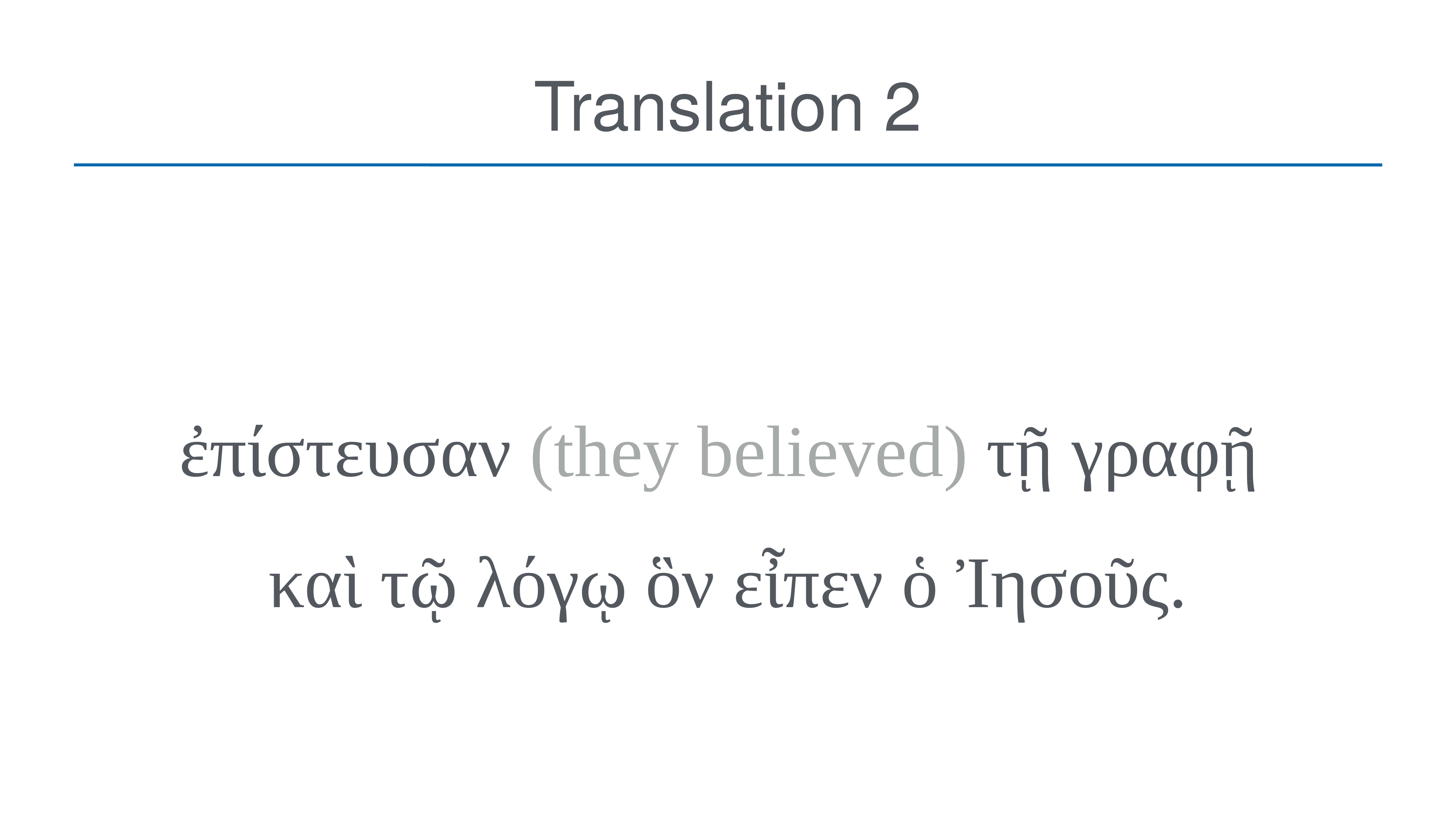

# Translation 2
ἐπίστευσαν (they believed) τῇ γραφῇ
καὶ τῷ λόγῳ ὃν εἶπεν ὁ Ἰησοῦς.